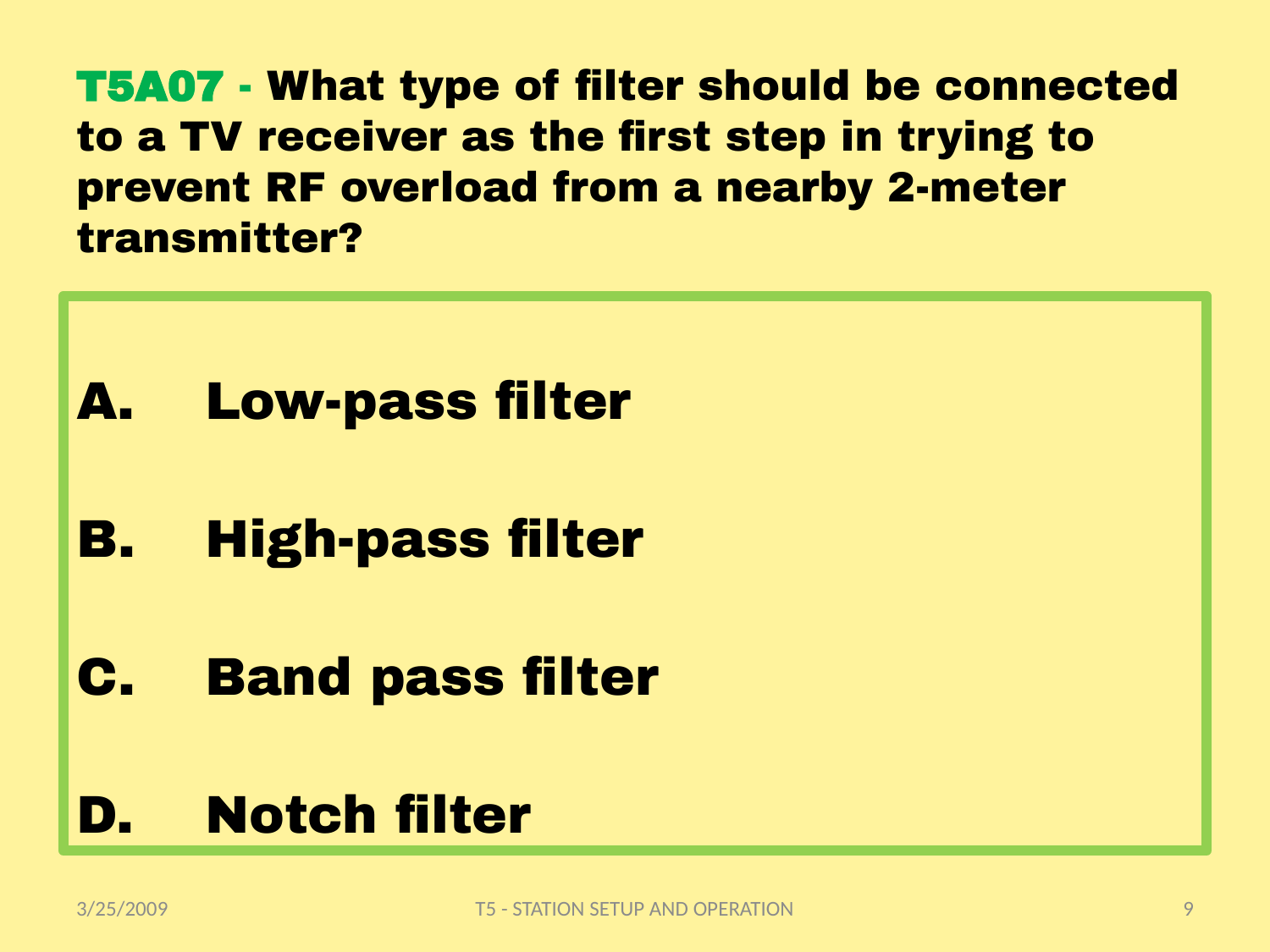

# T5A07 - What type of filter should be connected to a TV receiver as the first step in trying to prevent RF overload from a nearby 2-meter transmitter?
Low-pass filter
High-pass filter
Band pass filter
Notch filter
3/25/2009
T5 - STATION SETUP AND OPERATION
9